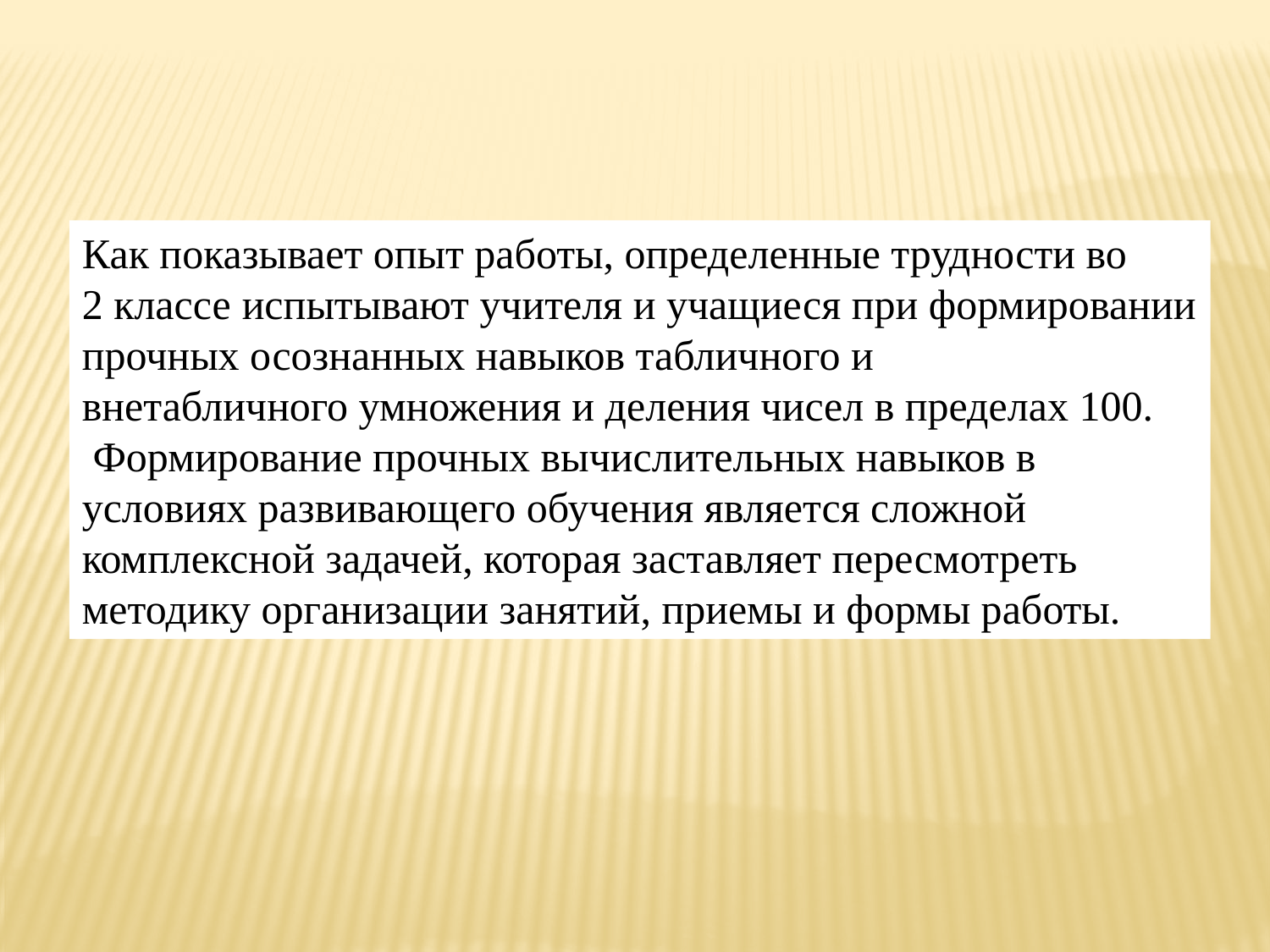

Как показывает опыт работы, определенные трудности во 2 классе испытывают учителя и учащиеся при формировании прочных осознанных навыков табличного и внетабличного умножения и деления чисел в пределах 100.
 Формирование прочных вычислительных навыков в условиях развивающего обучения является сложной комплексной задачей, которая заставляет пересмотреть методику организации занятий, приемы и формы работы.